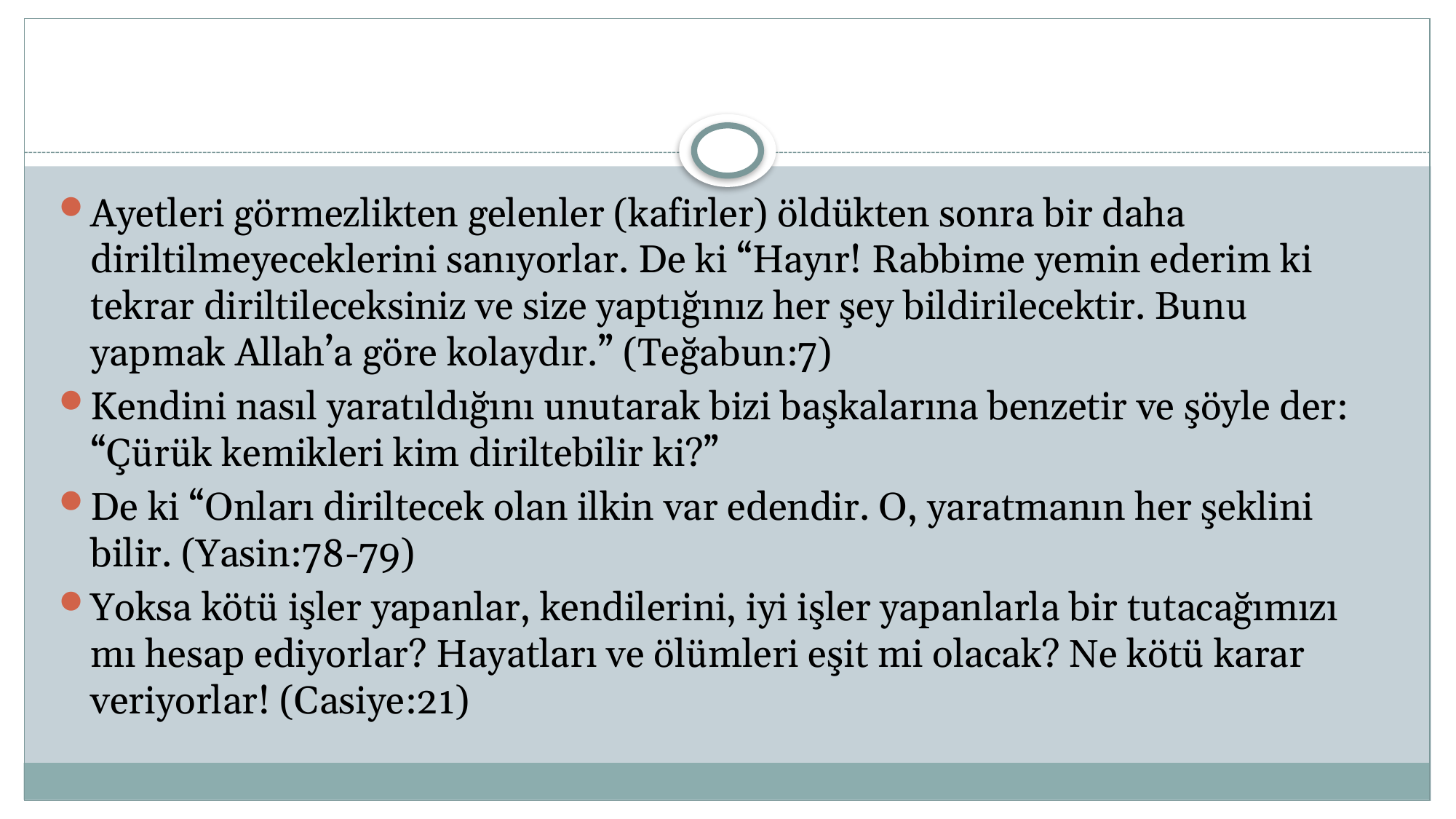

#
Ayetleri görmezlikten gelenler (kafirler) öldükten sonra bir daha diriltilmeyeceklerini sanıyorlar. De ki “Hayır! Rabbime yemin ederim ki tekrar diriltileceksiniz ve size yaptığınız her şey bildirilecektir. Bunu yapmak Allah’a göre kolaydır.” (Teğabun:7)
Kendini nasıl yaratıldığını unutarak bizi başkalarına benzetir ve şöyle der: “Çürük kemikleri kim diriltebilir ki?”
De ki “Onları diriltecek olan ilkin var edendir. O, yaratmanın her şeklini bilir. (Yasin:78-79)
Yoksa kötü işler yapanlar, kendilerini, iyi işler yapanlarla bir tutacağımızı mı hesap ediyorlar? Hayatları ve ölümleri eşit mi olacak? Ne kötü karar veriyorlar! (Casiye:21)